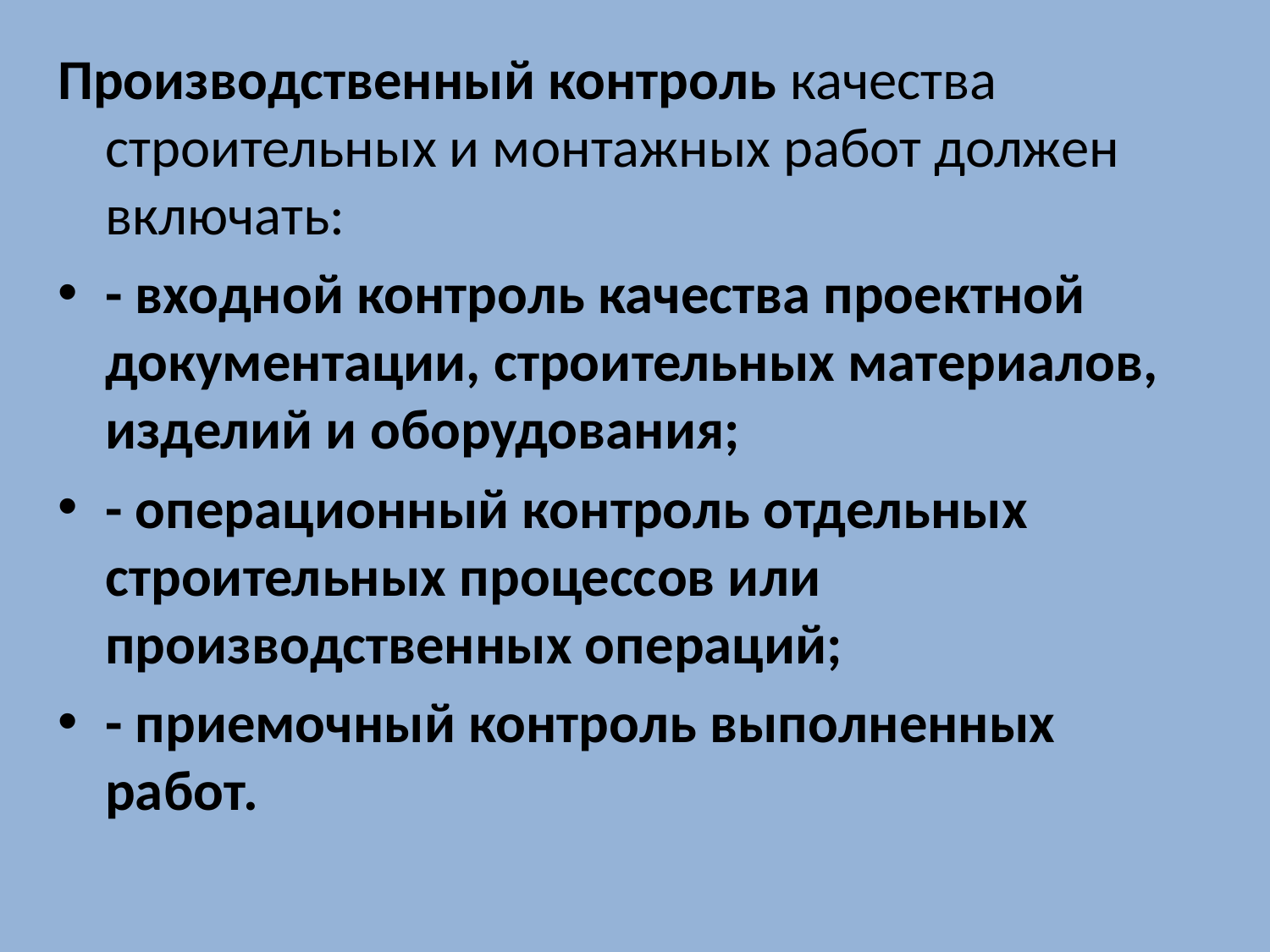

Производственный контроль качества строительных и монтажных работ должен включать:
- входной контроль качества проектной документации, строительных материалов, изделий и оборудования;
- операционный контроль отдельных строительных процессов или производственных операций;
- приемочный контроль выполненных работ.